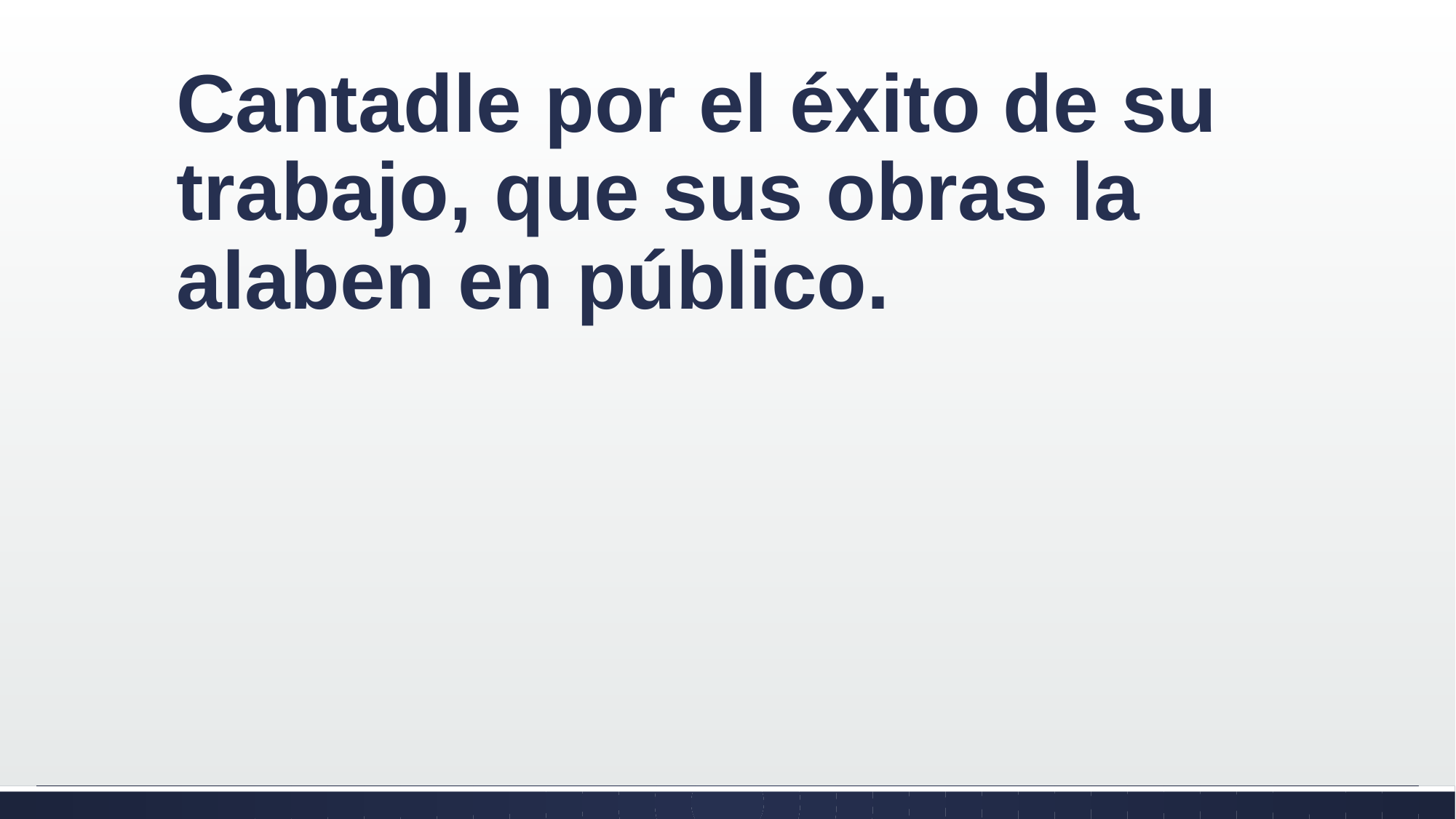

#
Cantadle por el éxito de su trabajo, que sus obras la alaben en público.